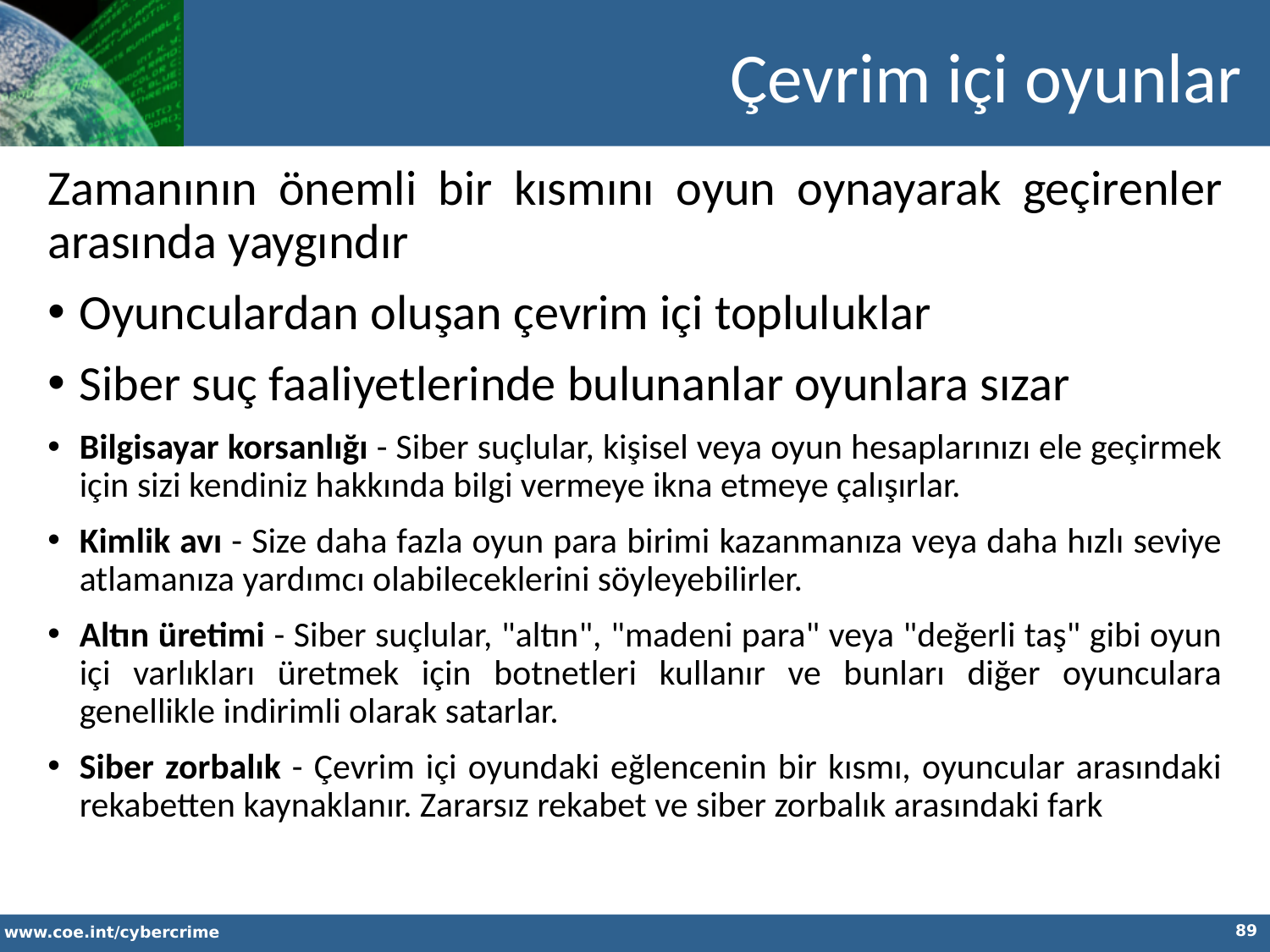

Çevrim içi oyunlar
Zamanının önemli bir kısmını oyun oynayarak geçirenler arasında yaygındır
Oyunculardan oluşan çevrim içi topluluklar
Siber suç faaliyetlerinde bulunanlar oyunlara sızar
Bilgisayar korsanlığı - Siber suçlular, kişisel veya oyun hesaplarınızı ele geçirmek için sizi kendiniz hakkında bilgi vermeye ikna etmeye çalışırlar.
Kimlik avı - Size daha fazla oyun para birimi kazanmanıza veya daha hızlı seviye atlamanıza yardımcı olabileceklerini söyleyebilirler.
Altın üretimi - Siber suçlular, "altın", "madeni para" veya "değerli taş" gibi oyun içi varlıkları üretmek için botnetleri kullanır ve bunları diğer oyunculara genellikle indirimli olarak satarlar.
Siber zorbalık - Çevrim içi oyundaki eğlencenin bir kısmı, oyuncular arasındaki rekabetten kaynaklanır. Zararsız rekabet ve siber zorbalık arasındaki fark